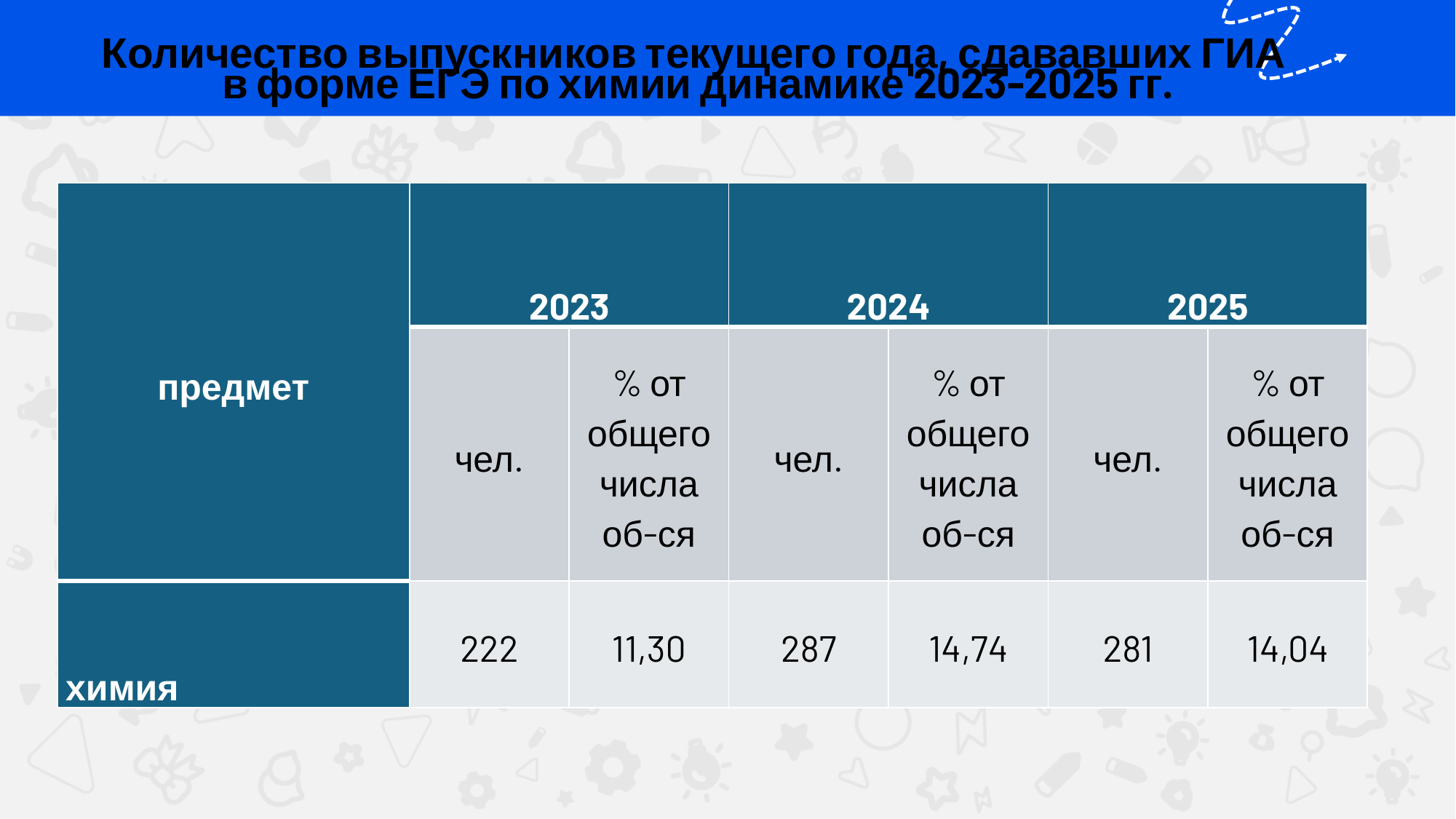

Количество выпускников текущего года, сдававших ГИА
 в форме ЕГЭ по химии динамике 2023-2025 гг.

| предмет | 2023 |  | 2024 |  | 2025 |  |
| --- | --- | --- | --- | --- | --- | --- |
|  | чел. | % от общего числа об-ся | чел. | % от общего числа об-ся | чел. | % от общего числа об-ся |
| химия | 222 | 11,30 | 287 | 14,74 | 281 | 14,04 |